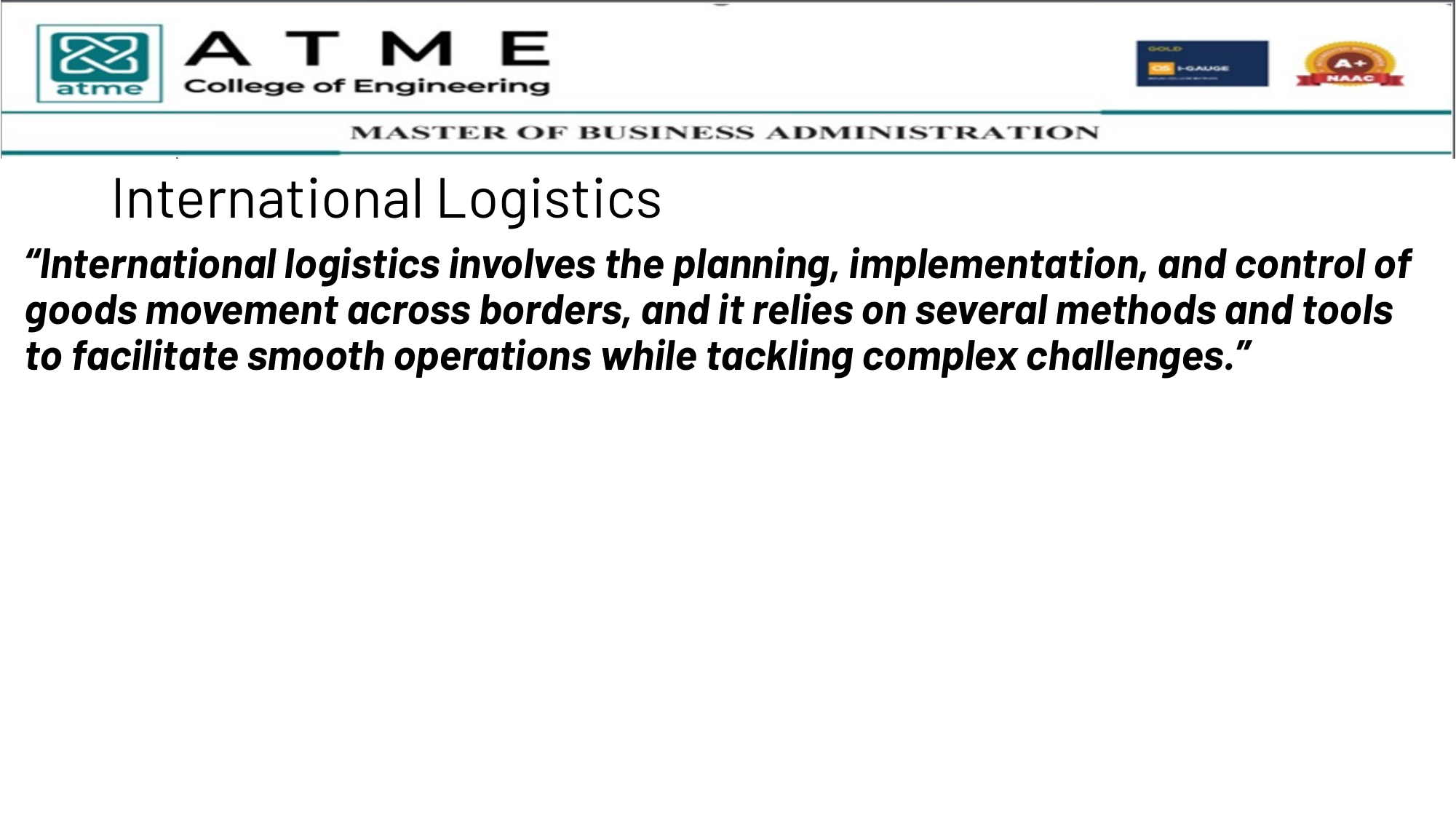

# International Logistics
“International logistics involves the planning, implementation, and control of goods movement across borders, and it relies on several methods and tools to facilitate smooth operations while tackling complex challenges.”